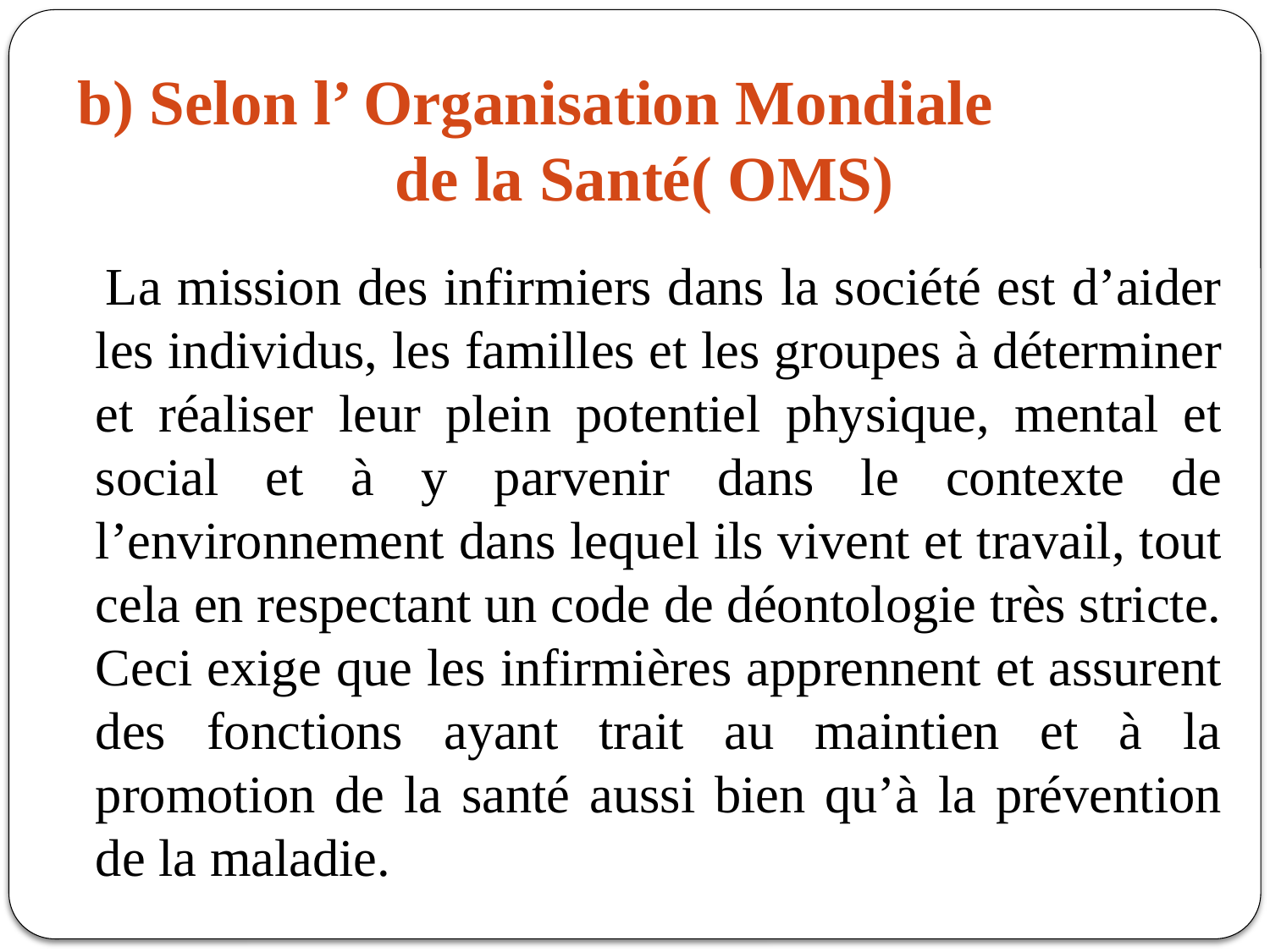

# b) Selon l’ Organisation Mondiale de la Santé( OMS)
   La mission des infirmiers dans la société est d’aider les individus, les familles et les groupes à déterminer et réaliser leur plein potentiel physique, mental et social et à y parvenir dans le contexte de l’environnement dans lequel ils vivent et travail, tout cela en respectant un code de déontologie très stricte. Ceci exige que les infirmières apprennent et assurent des fonctions ayant trait au maintien et à la promotion de la santé aussi bien qu’à la prévention de la maladie.